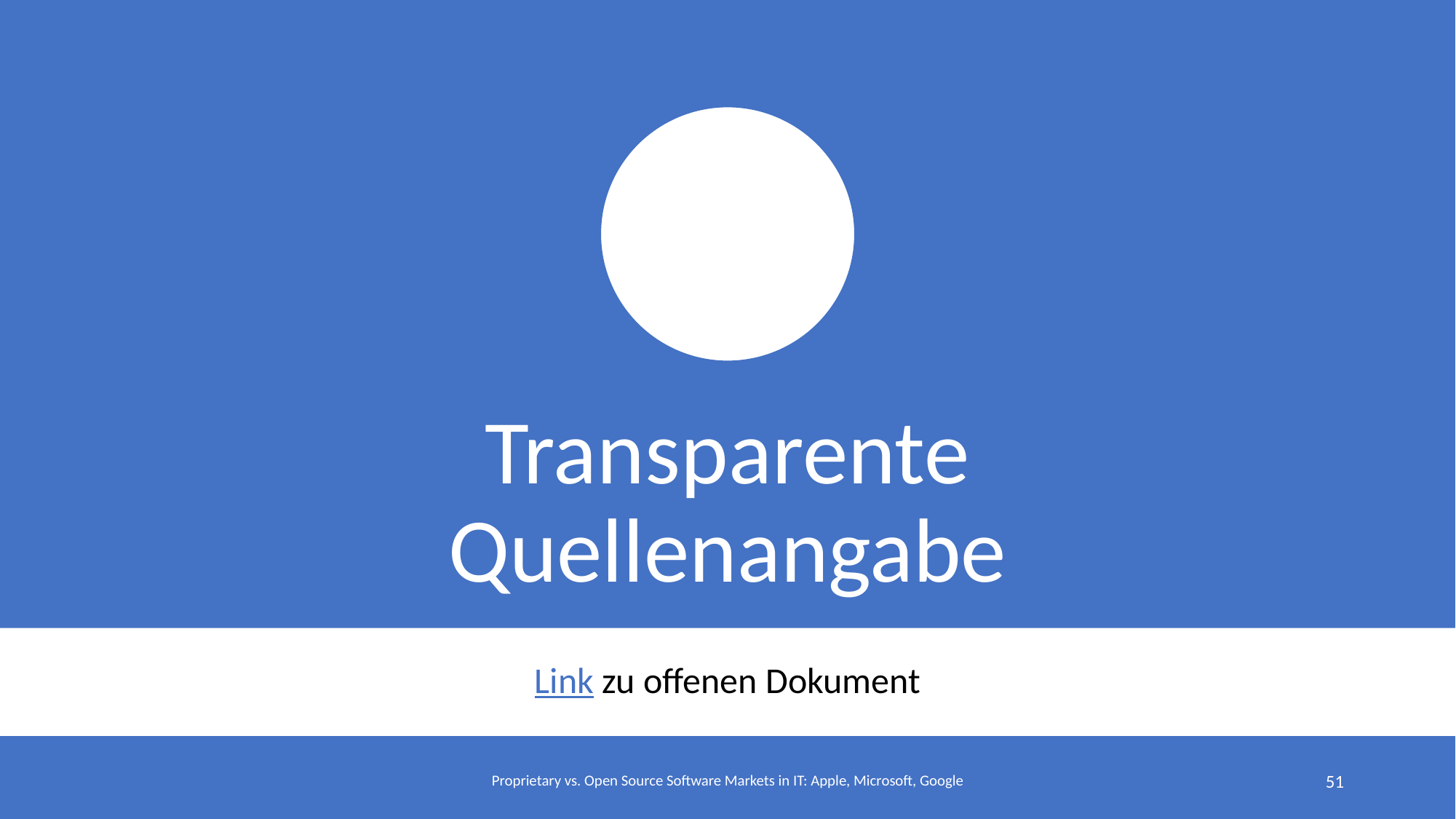

# Transparente Quellenangabe
Link zu offenen Dokument
Proprietary vs. Open Source Software Markets in IT: Apple, Microsoft, Google
51